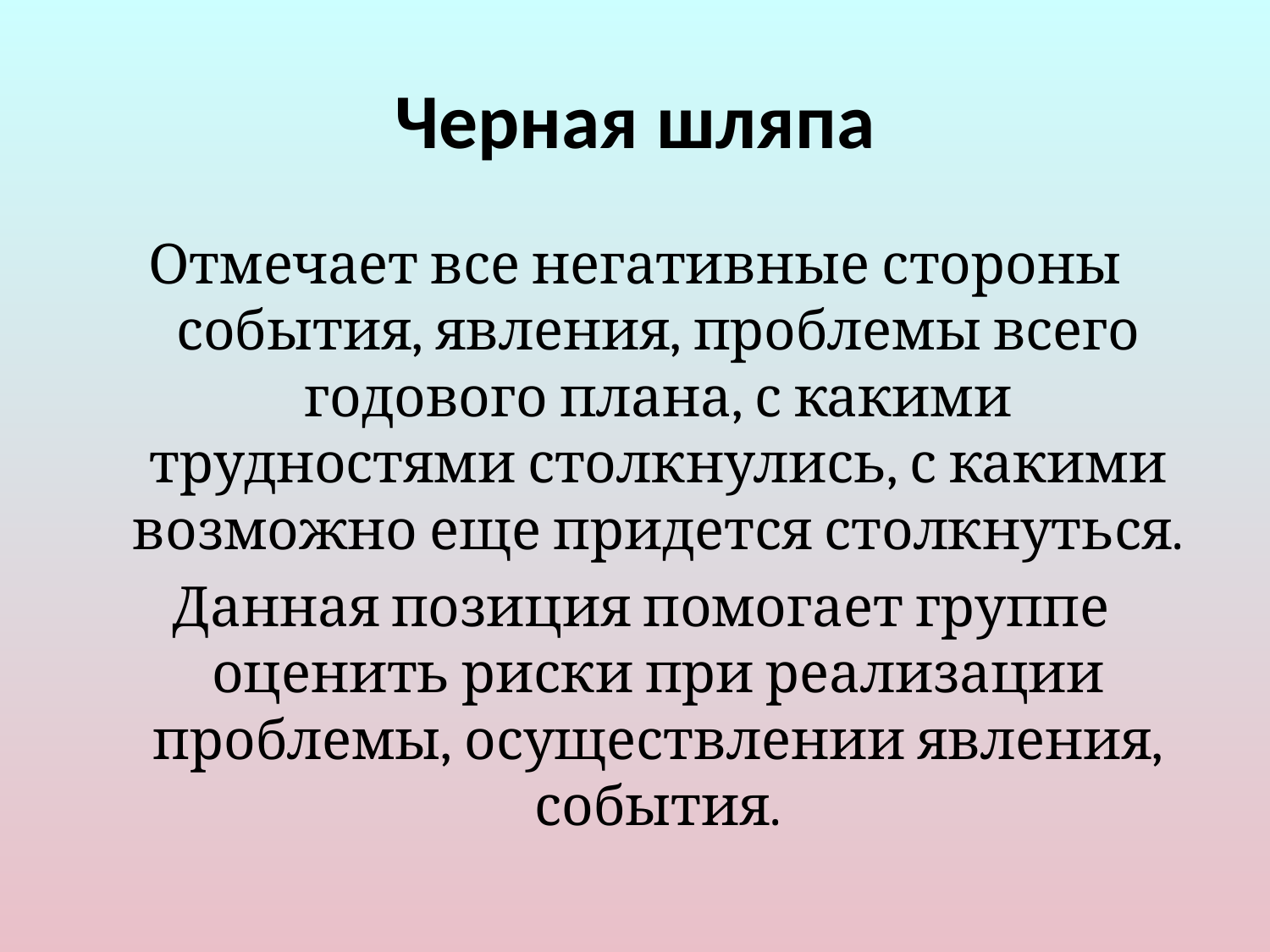

# Черная шляпа
Отмечает все негативные стороны события, явления, проблемы всего годового плана, с какими трудностями столкнулись, с какими возможно еще придется столкнуться.
 Данная позиция помогает группе оценить риски при реализации проблемы, осуществлении явления, события.